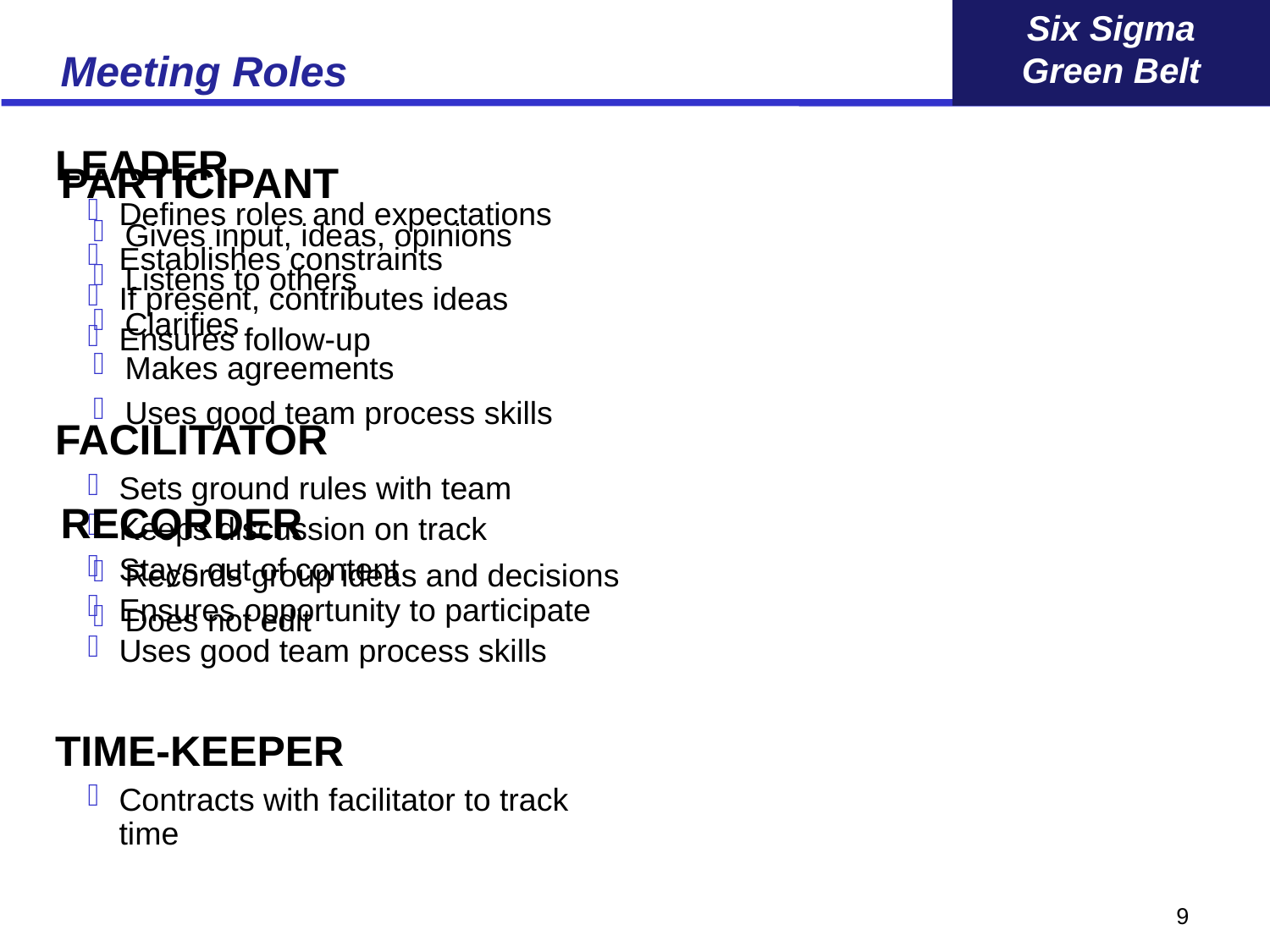

# Meeting Roles
LEADER
Defines roles and expectations
Establishes constraints
If present, contributes ideas
Ensures follow-up

FACILITATOR
Sets ground rules with team
Keeps discussion on track
Stays out of content
Ensures opportunity to participate
Uses good team process skills

TIME-KEEPER
Contracts with facilitator to track time
PARTICIPANT
Gives input, ideas, opinions
Listens to others
Clarifies
Makes agreements
Uses good team process skills

RECORDER
Records group ideas and decisions
Does not edit